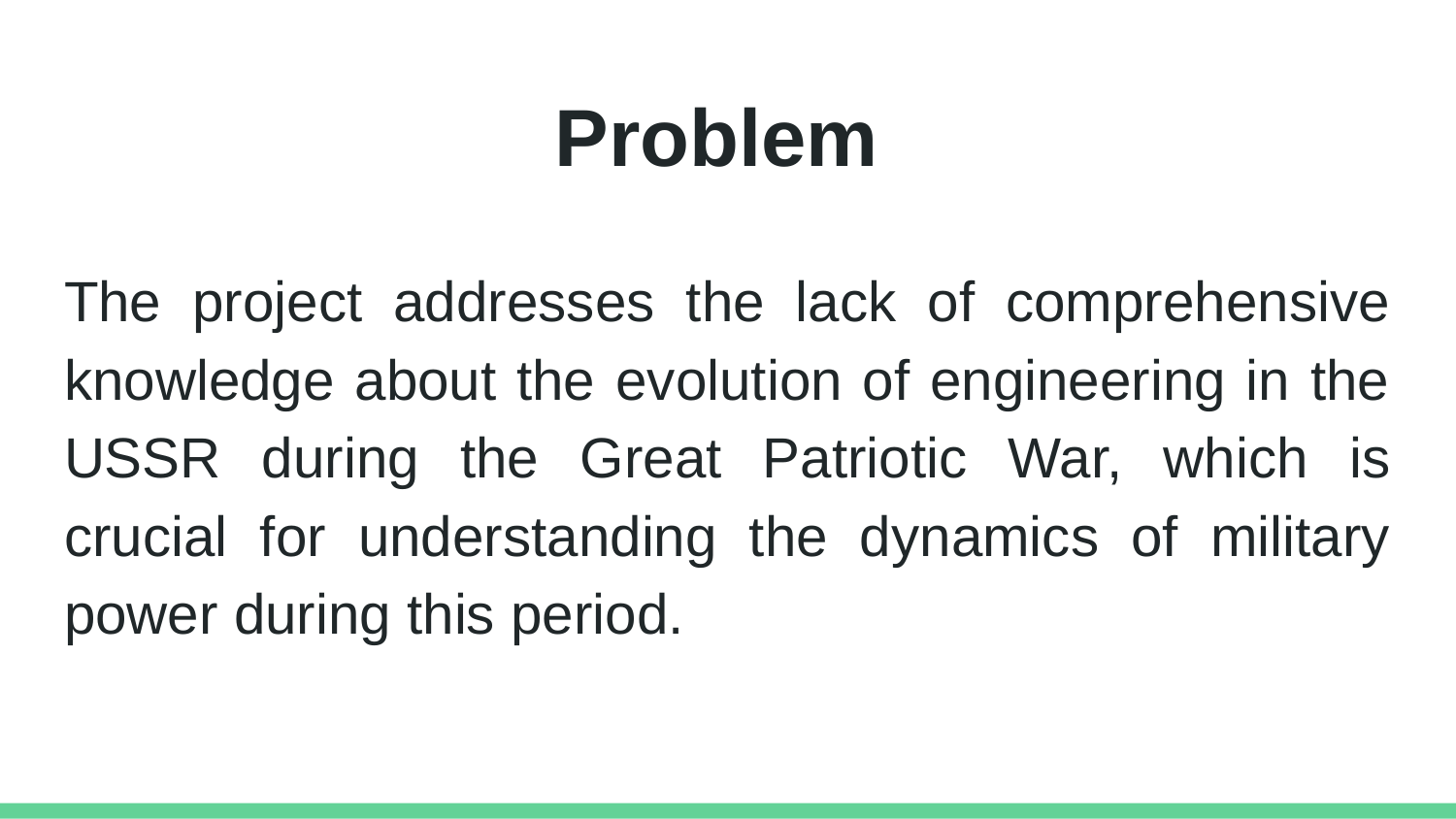

# Problem
The project addresses the lack of comprehensive knowledge about the evolution of engineering in the USSR during the Great Patriotic War, which is crucial for understanding the dynamics of military power during this period.
4